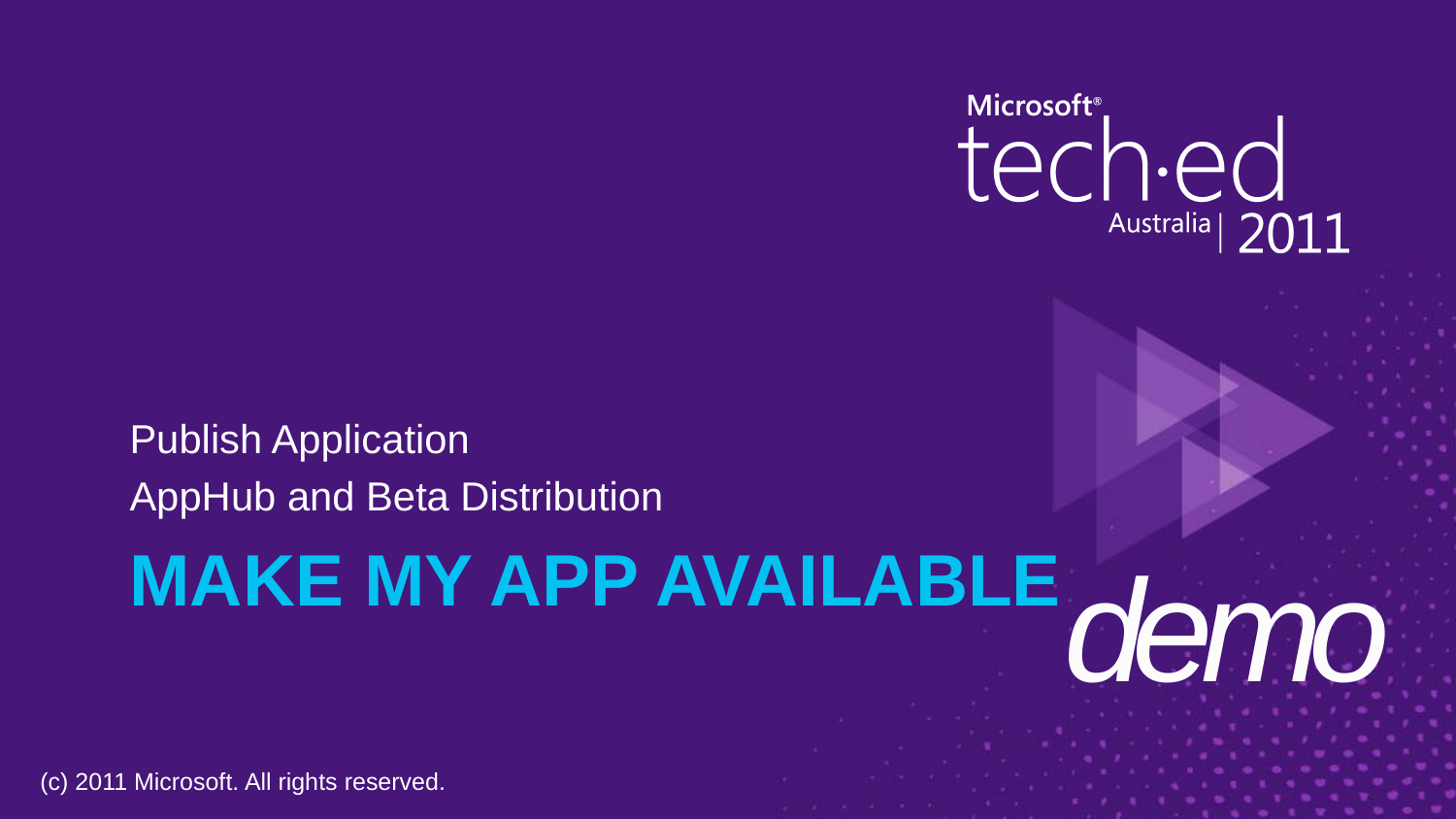

Publish Application
AppHub and Beta Distribution
# Make My App Available
demo
(c) 2011 Microsoft. All rights reserved.